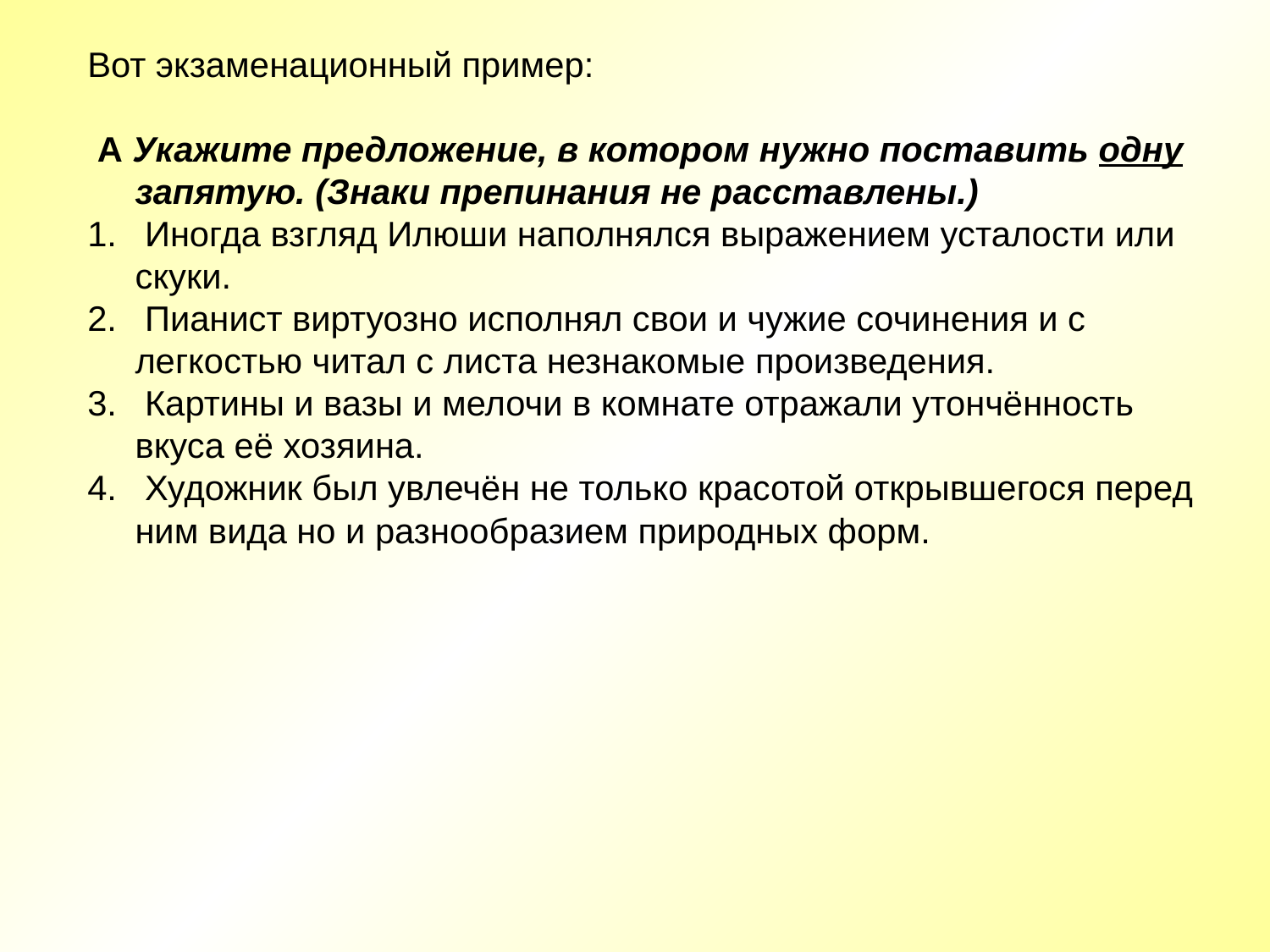

Вот экзаменационный пример:

 А Укажите предложение, в котором нужно поставить одну запятую. (Знаки препинания не расставлены.)
 Иногда взгляд Илюши наполнялся выражением усталости или скуки.
 Пианист виртуозно исполнял свои и чужие сочинения и с легкостью читал с листа незнакомые произведения.
 Картины и вазы и мелочи в комнате отражали утончённость вкуса её хозяина.
 Художник был увлечён не только красотой открывшегося перед ним вида но и разнообразием природных форм.